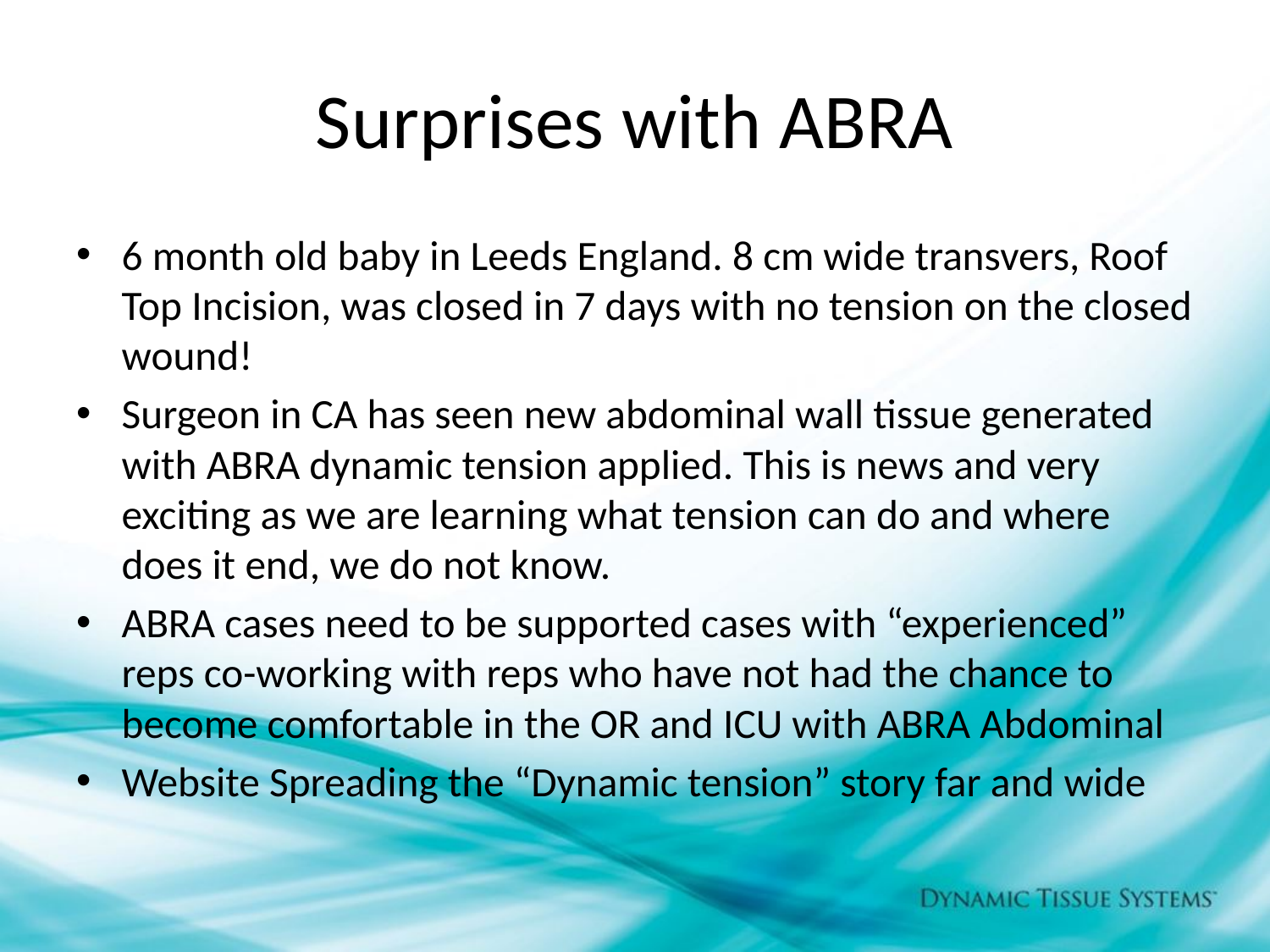

# Surprises with ABRA
6 month old baby in Leeds England. 8 cm wide transvers, Roof Top Incision, was closed in 7 days with no tension on the closed wound!
Surgeon in CA has seen new abdominal wall tissue generated with ABRA dynamic tension applied. This is news and very exciting as we are learning what tension can do and where does it end, we do not know.
ABRA cases need to be supported cases with “experienced” reps co-working with reps who have not had the chance to become comfortable in the OR and ICU with ABRA Abdominal
Website Spreading the “Dynamic tension” story far and wide